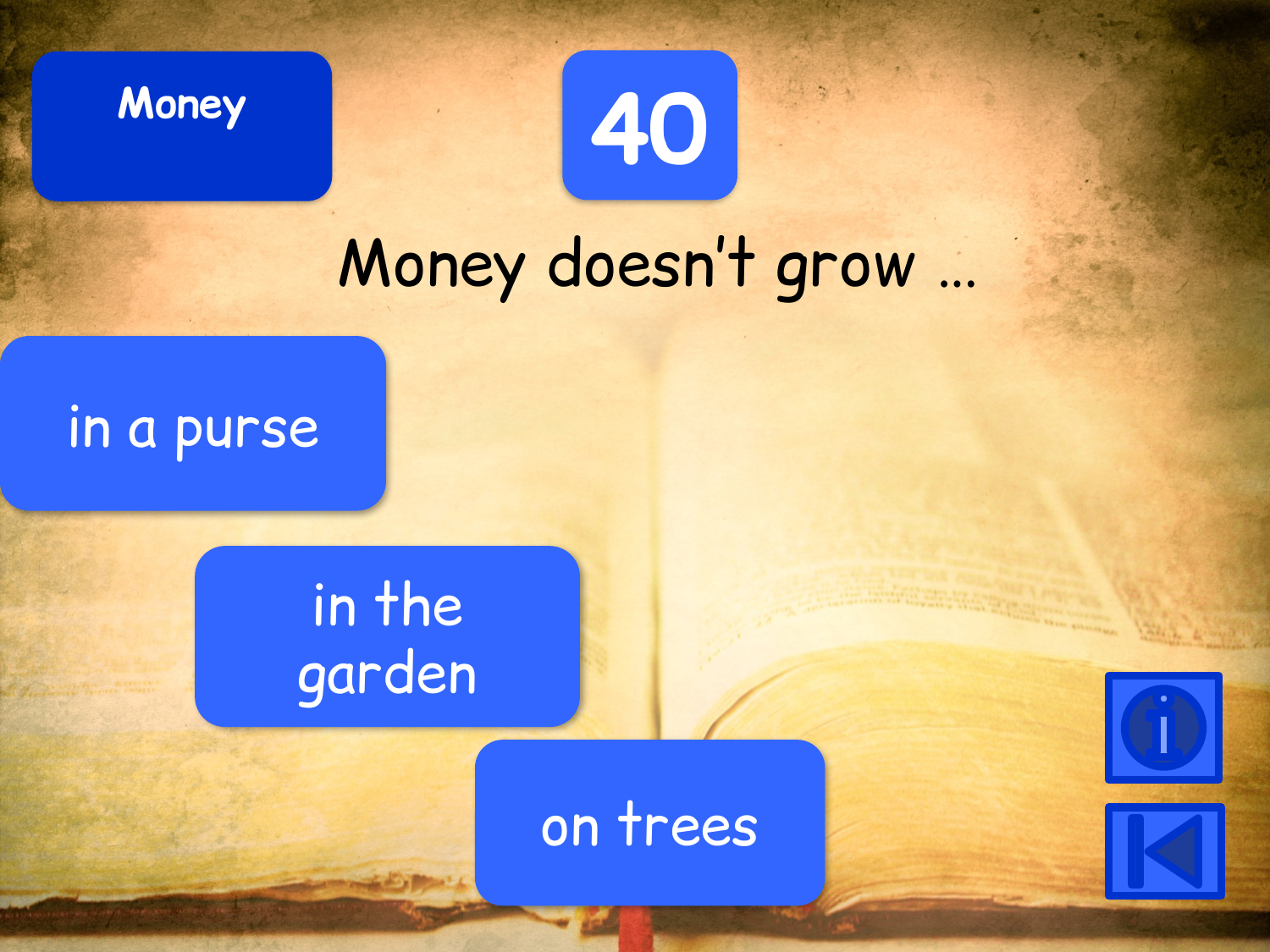

40
Money

Money doesn’t grow …
in a purse
in the garden

on trees